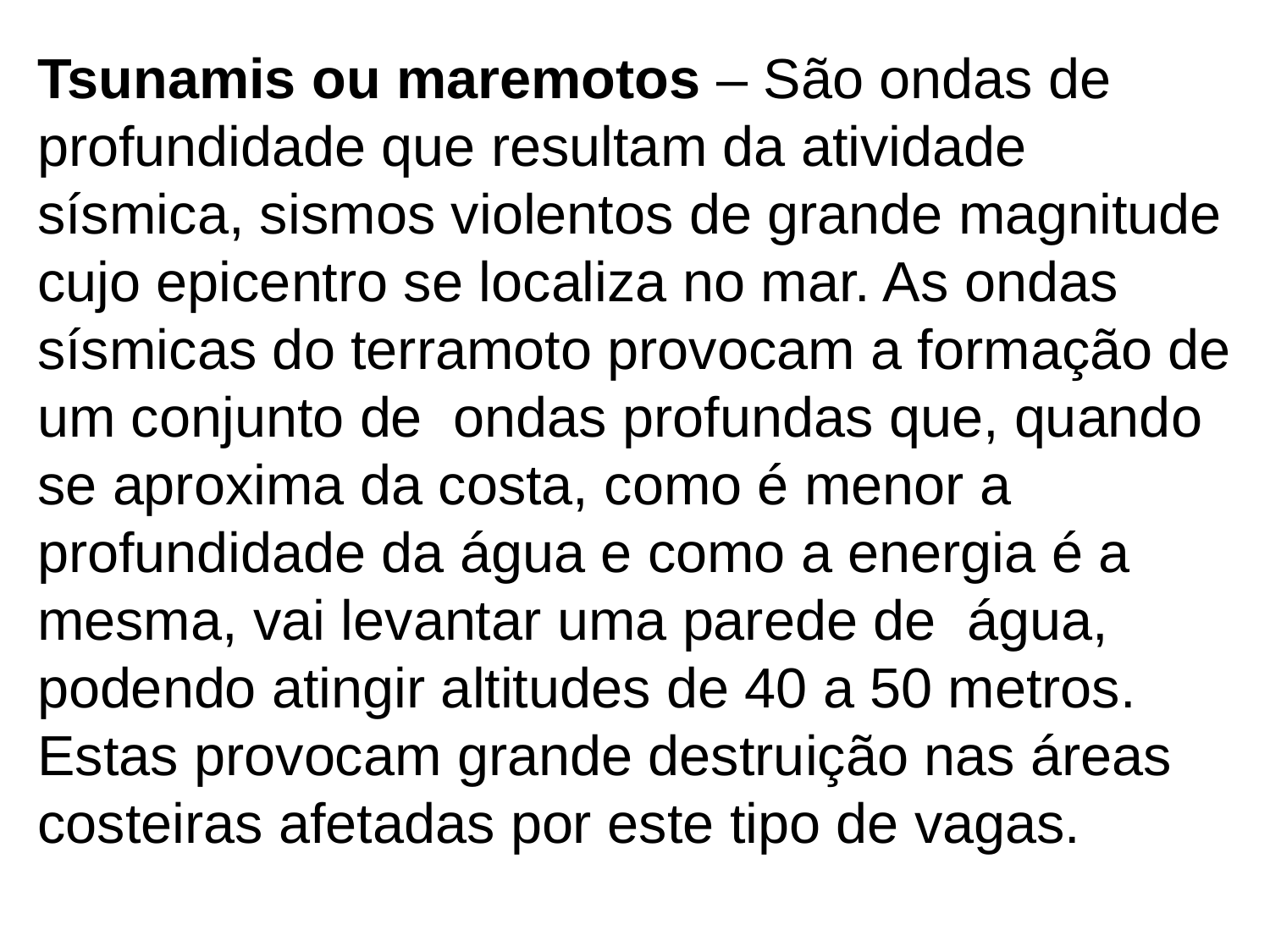

Tsunamis ou maremotos – São ondas de profundidade que resultam da atividade sísmica, sismos violentos de grande magnitude cujo epicentro se localiza no mar. As ondas sísmicas do terramoto provocam a formação de um conjunto de  ondas profundas que, quando se aproxima da costa, como é menor a profundidade da água e como a energia é a mesma, vai levantar uma parede de  água, podendo atingir altitudes de 40 a 50 metros. Estas provocam grande destruição nas áreas costeiras afetadas por este tipo de vagas.